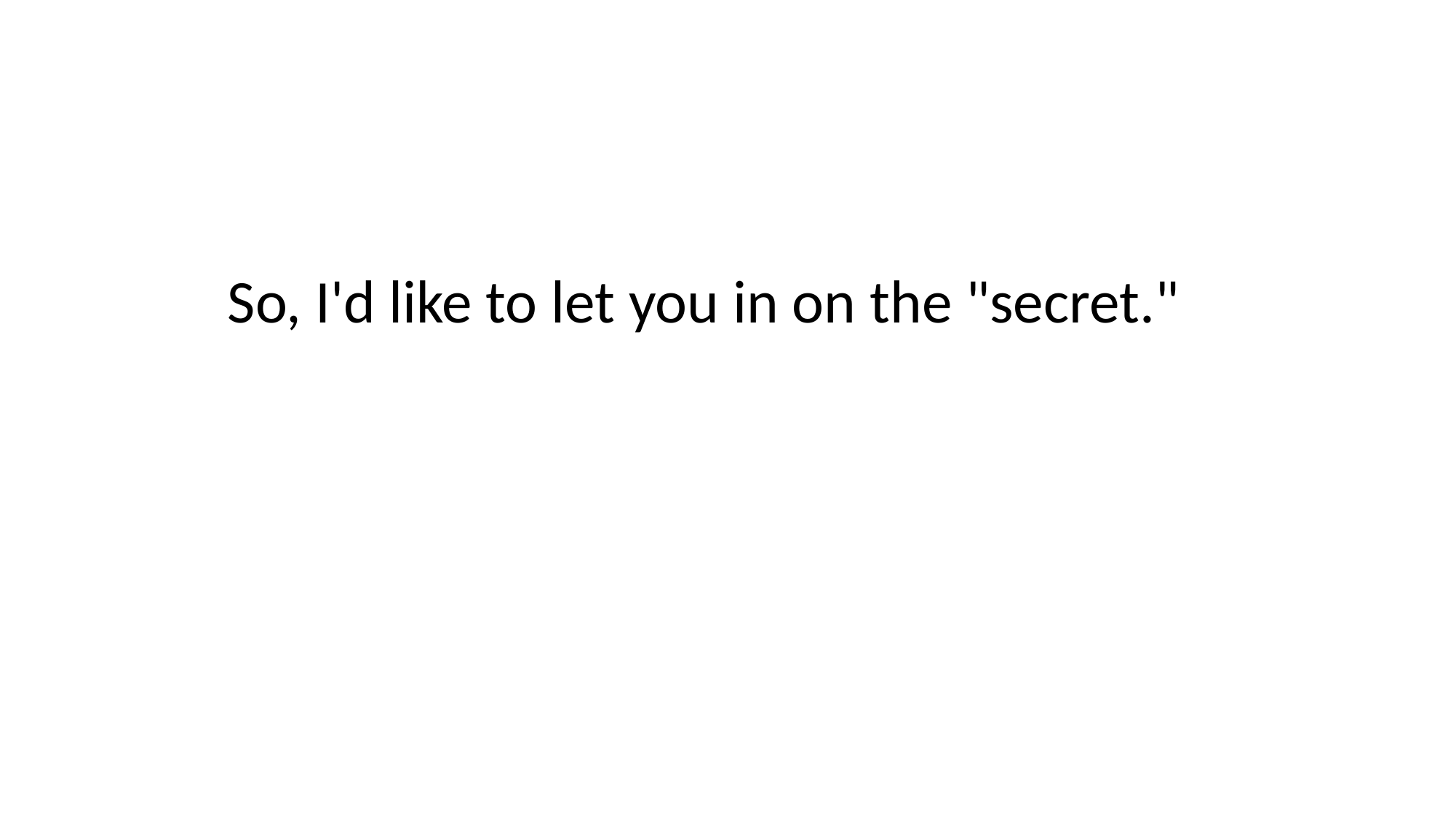

So, I'd like to let you in on the "secret."